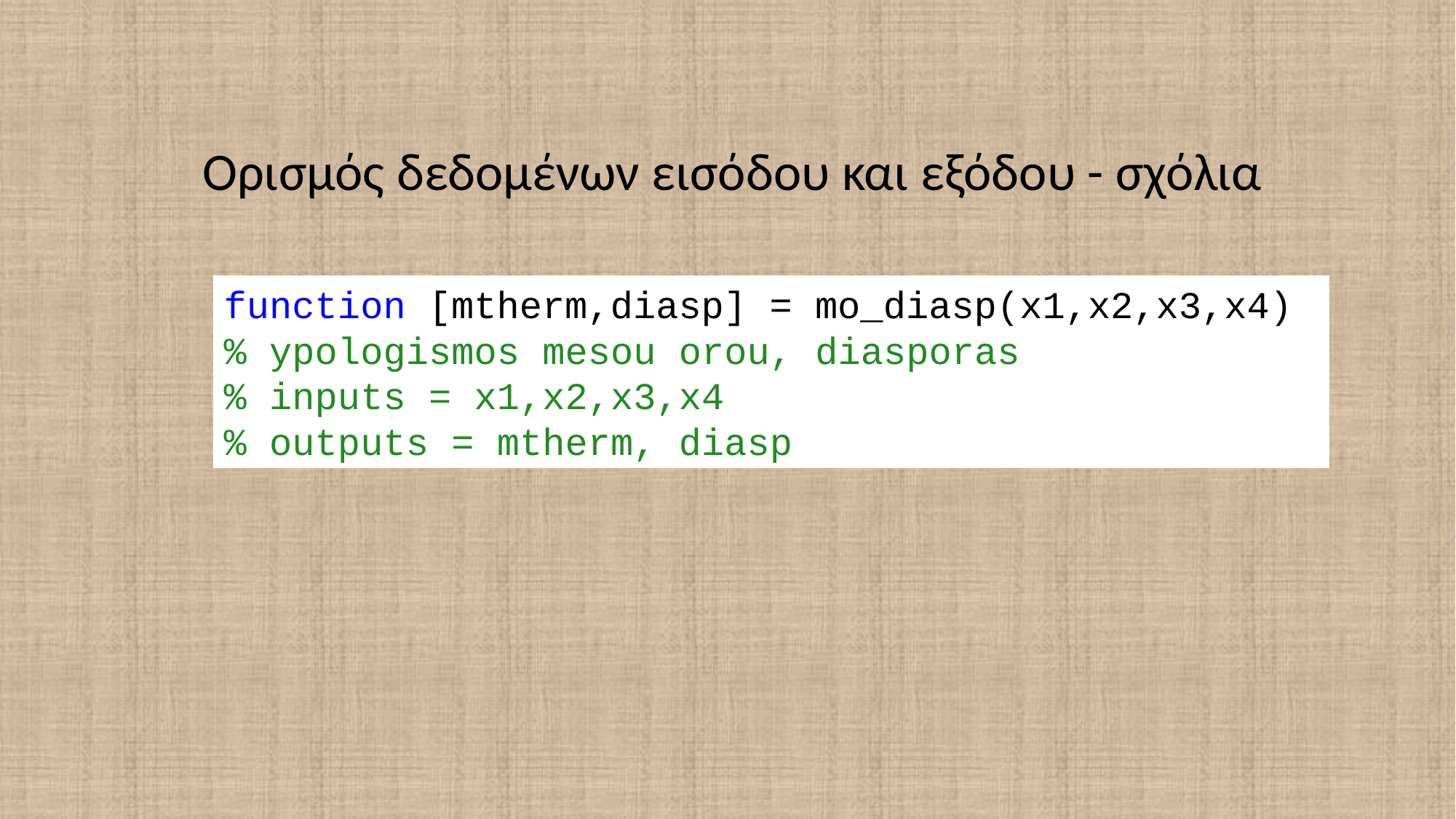

# Ορισμός δεδομένων εισόδου και εξόδου - σχόλια
function [mtherm,diasp] = mo_diasp(x1,x2,x3,x4)
% ypologismos mesou orou, diasporas
% inputs = x1,x2,x3,x4
% outputs = mtherm, diasp